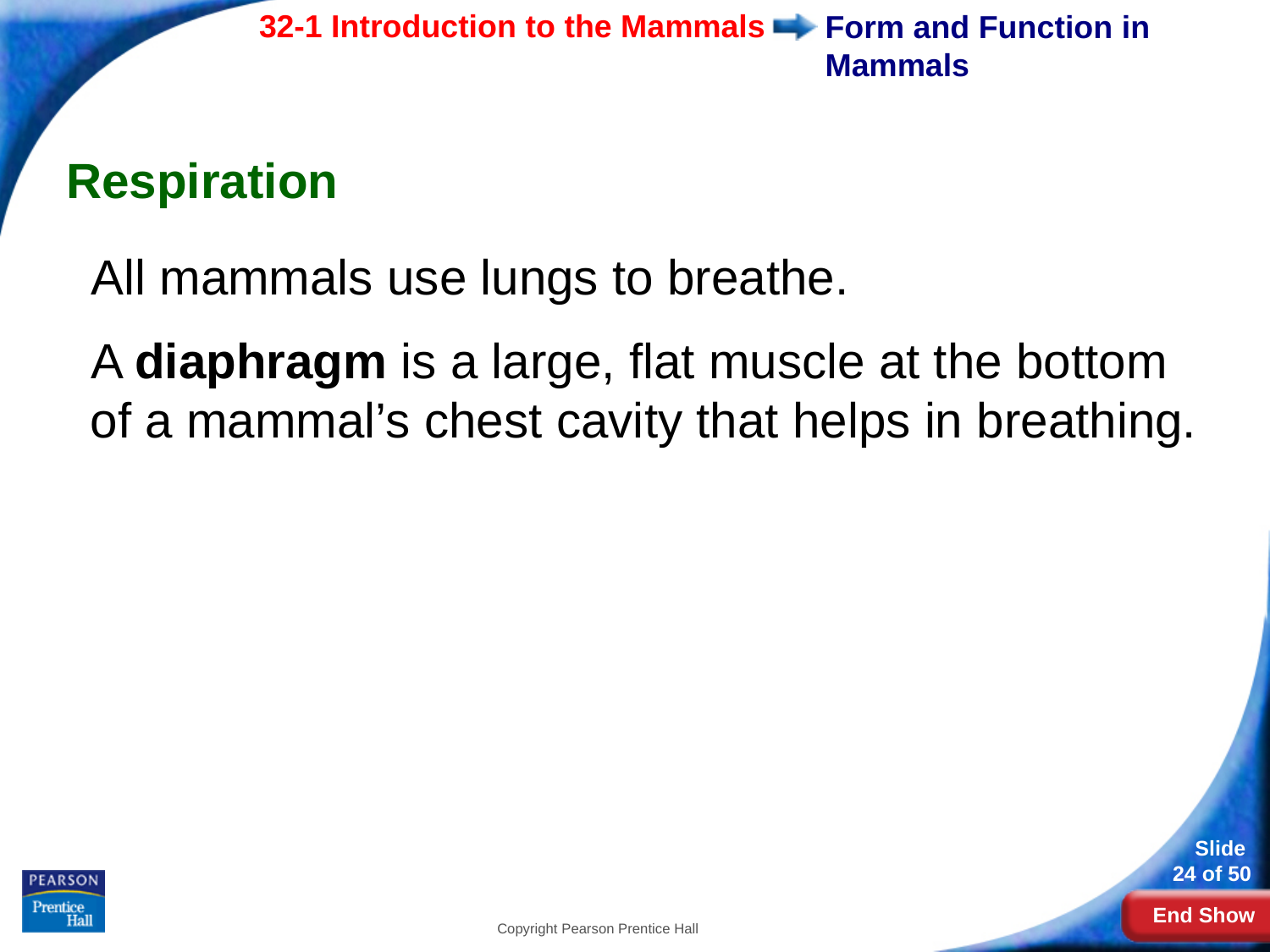

# Form and Function in Mammals
Respiration
All mammals use lungs to breathe.
A diaphragm is a large, flat muscle at the bottom of a mammal’s chest cavity that helps in breathing.
Copyright Pearson Prentice Hall